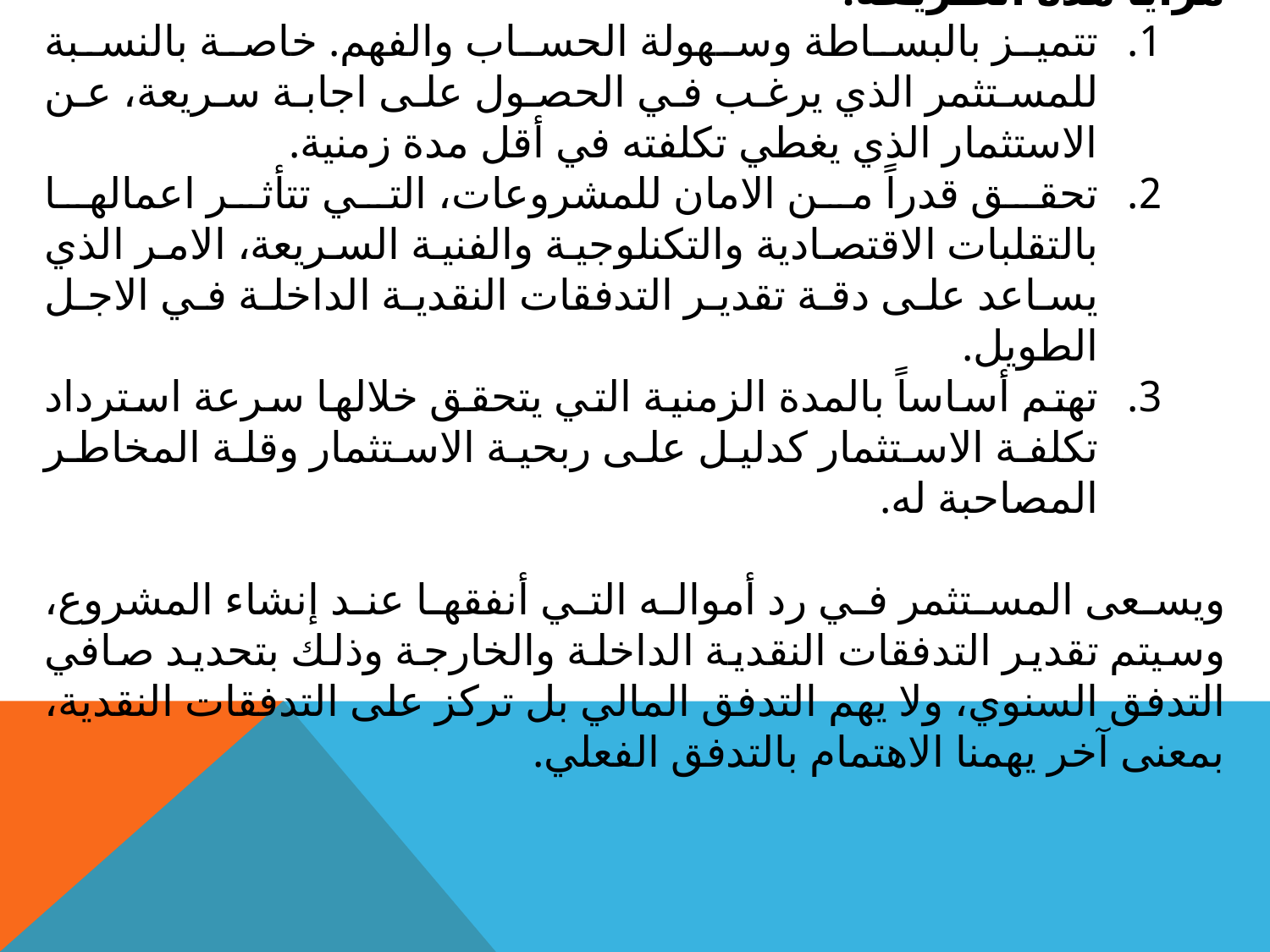

مزايا هذه الطريقة:
تتميز بالبساطة وسهولة الحساب والفهم. خاصة بالنسبة للمستثمر الذي يرغب في الحصول على اجابة سريعة، عن الاستثمار الذي يغطي تكلفته في أقل مدة زمنية.
تحقق قدراً من الامان للمشروعات، التي تتأثر اعمالها بالتقلبات الاقتصادية والتكنلوجية والفنية السريعة، الامر الذي يساعد على دقة تقدير التدفقات النقدية الداخلة في الاجل الطويل.
تهتم أساساً بالمدة الزمنية التي يتحقق خلالها سرعة استرداد تكلفة الاستثمار كدليل على ربحية الاستثمار وقلة المخاطر المصاحبة له.

ويسعى المستثمر في رد أمواله التي أنفقها عند إنشاء المشروع، وسيتم تقدير التدفقات النقدية الداخلة والخارجة وذلك بتحديد صافي التدفق السنوي، ولا يهم التدفق المالي بل تركز على التدفقات النقدية، بمعنى آخر يهمنا الاهتمام بالتدفق الفعلي.